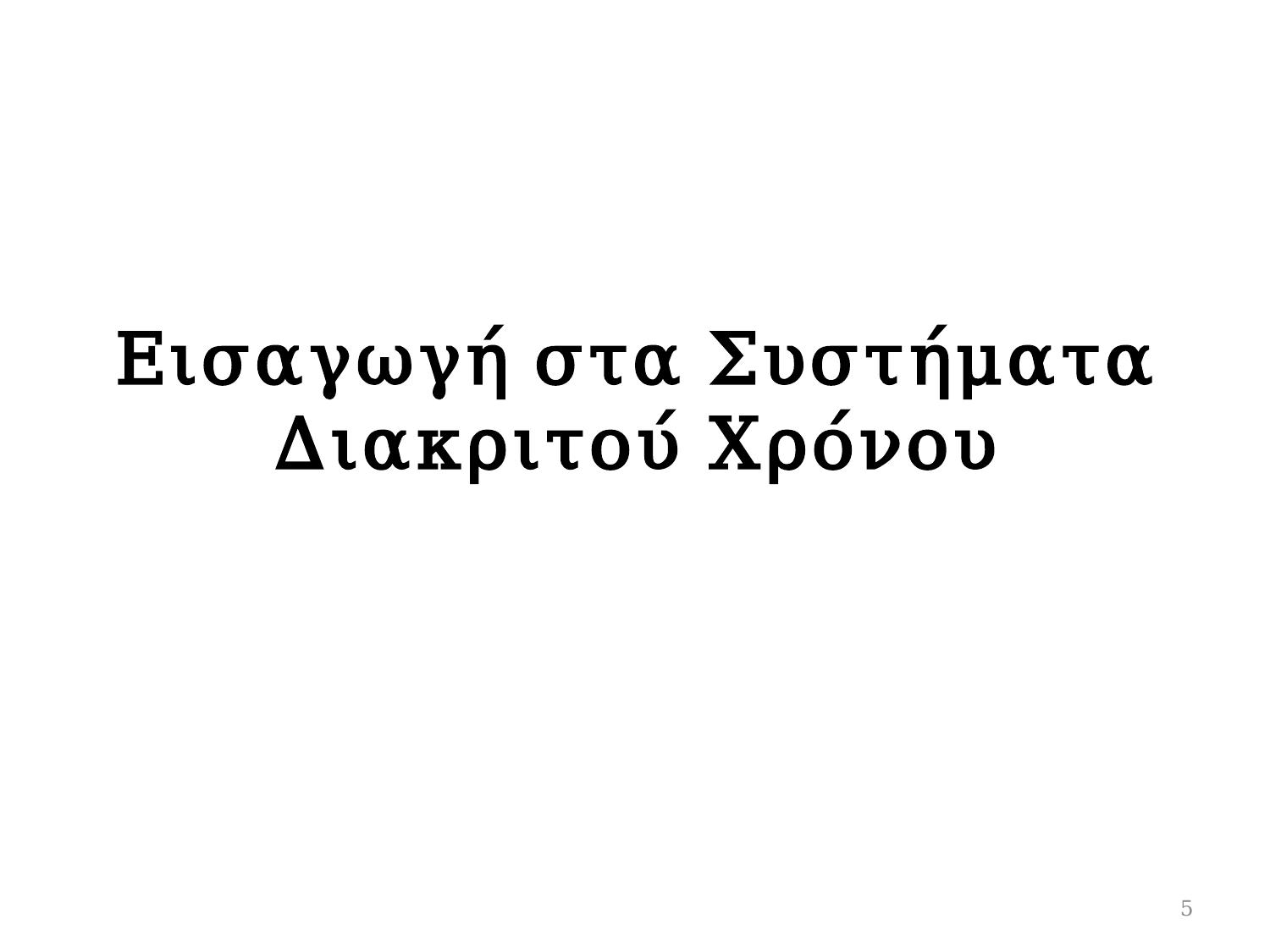

# Εισαγωγή στα Συστήματα Διακριτού Χρόνου

5